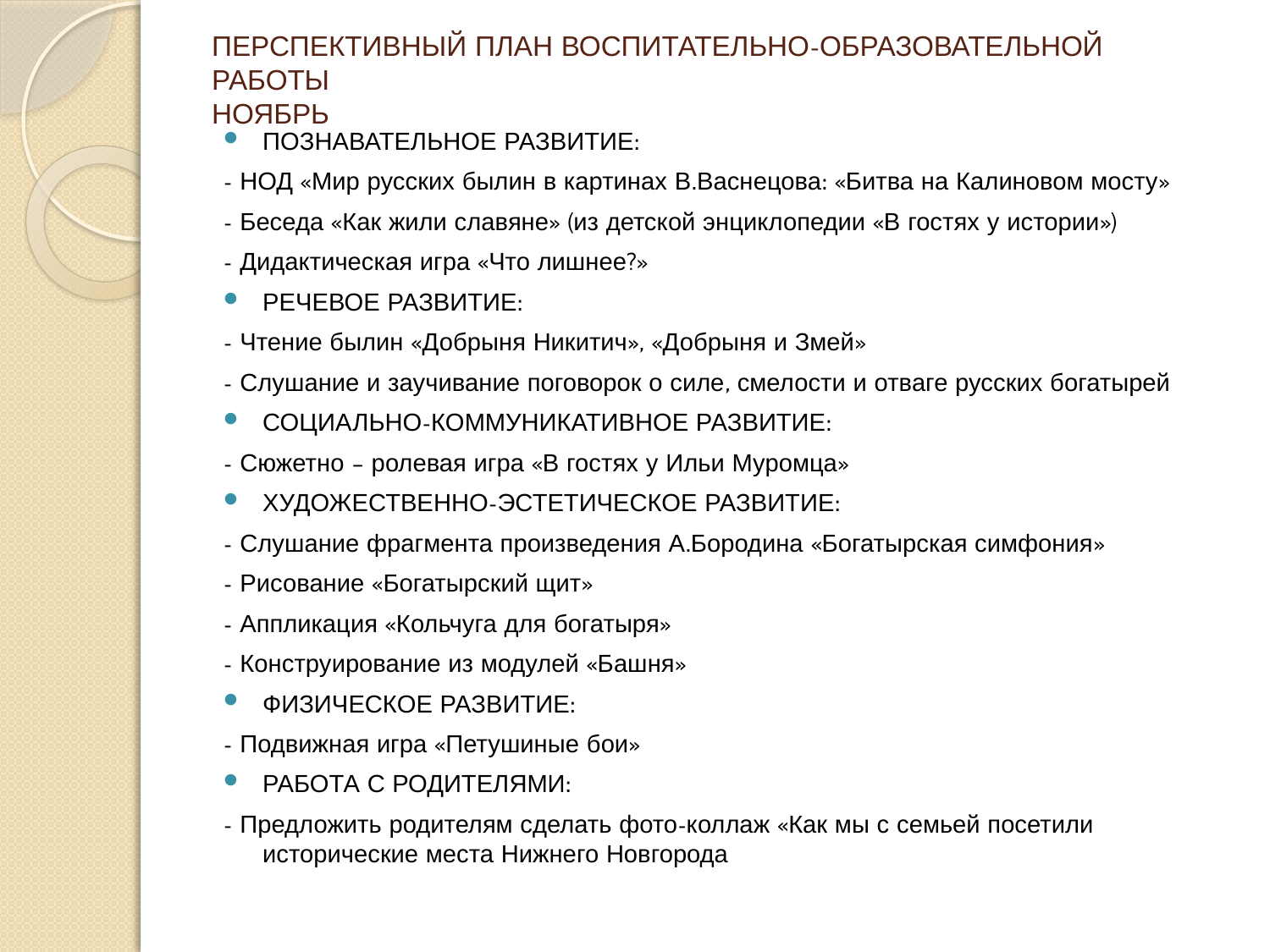

# ПЕРСПЕКТИВНЫЙ ПЛАН ВОСПИТАТЕЛЬНО-ОБРАЗОВАТЕЛЬНОЙ РАБОТЫ НОЯБРЬ
ПОЗНАВАТЕЛЬНОЕ РАЗВИТИЕ:
- НОД «Мир русских былин в картинах В.Васнецова: «Битва на Калиновом мосту»
- Беседа «Как жили славяне» (из детской энциклопедии «В гостях у истории»)
- Дидактическая игра «Что лишнее?»
РЕЧЕВОЕ РАЗВИТИЕ:
- Чтение былин «Добрыня Никитич», «Добрыня и Змей»
- Слушание и заучивание поговорок о силе, смелости и отваге русских богатырей
СОЦИАЛЬНО-КОММУНИКАТИВНОЕ РАЗВИТИЕ:
- Сюжетно – ролевая игра «В гостях у Ильи Муромца»
ХУДОЖЕСТВЕННО-ЭСТЕТИЧЕСКОЕ РАЗВИТИЕ:
- Слушание фрагмента произведения А.Бородина «Богатырская симфония»
- Рисование «Богатырский щит»
- Аппликация «Кольчуга для богатыря»
- Конструирование из модулей «Башня»
ФИЗИЧЕСКОЕ РАЗВИТИЕ:
- Подвижная игра «Петушиные бои»
РАБОТА С РОДИТЕЛЯМИ:
- Предложить родителям сделать фото-коллаж «Как мы с семьей посетили исторические места Нижнего Новгорода